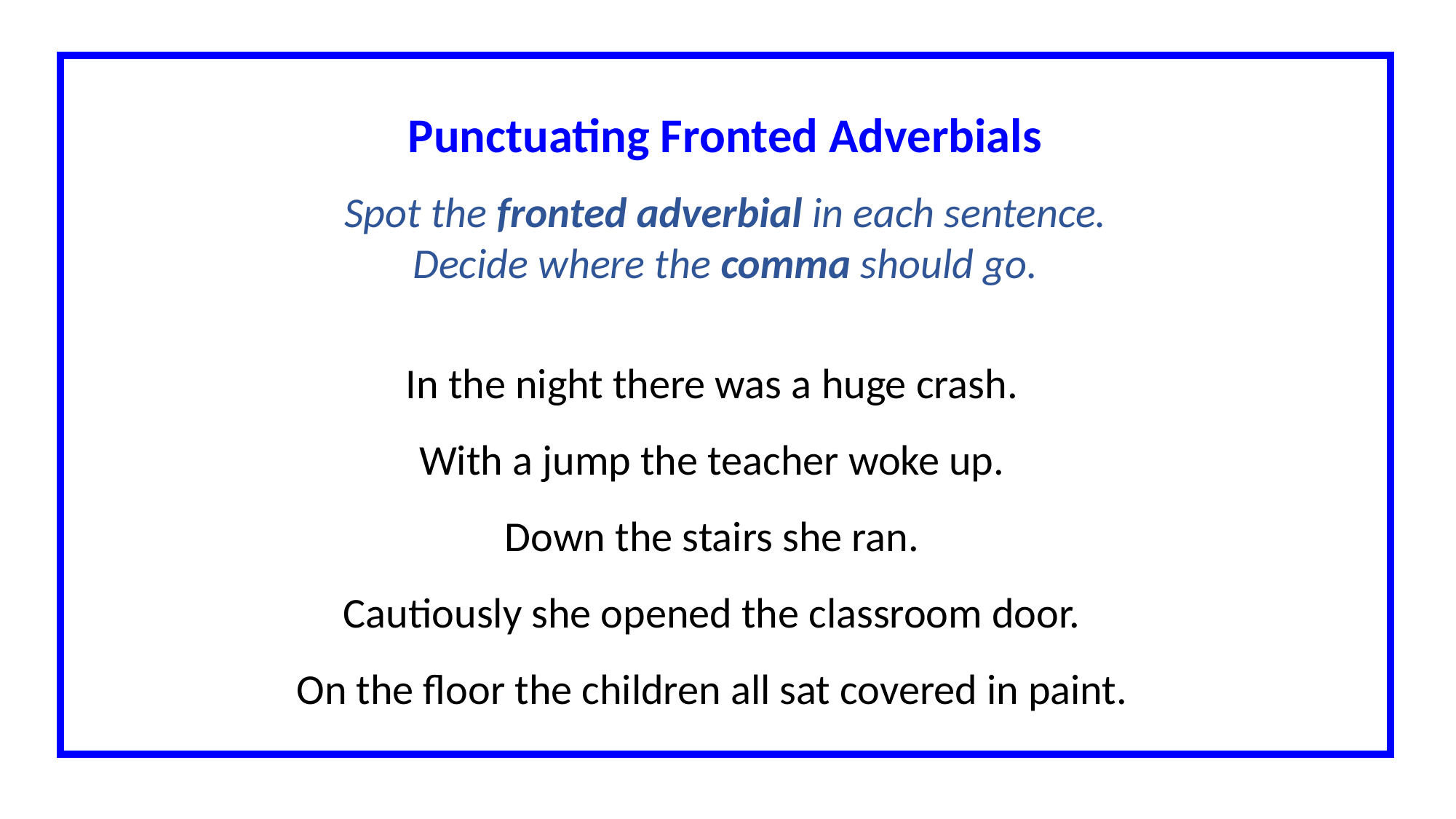

Punctuating Fronted Adverbials
Spot the fronted adverbial in each sentence.
Decide where the comma should go.
In the night there was a huge crash.
With a jump the teacher woke up.
Down the stairs she ran.
Cautiously she opened the classroom door.
On the floor the children all sat covered in paint.